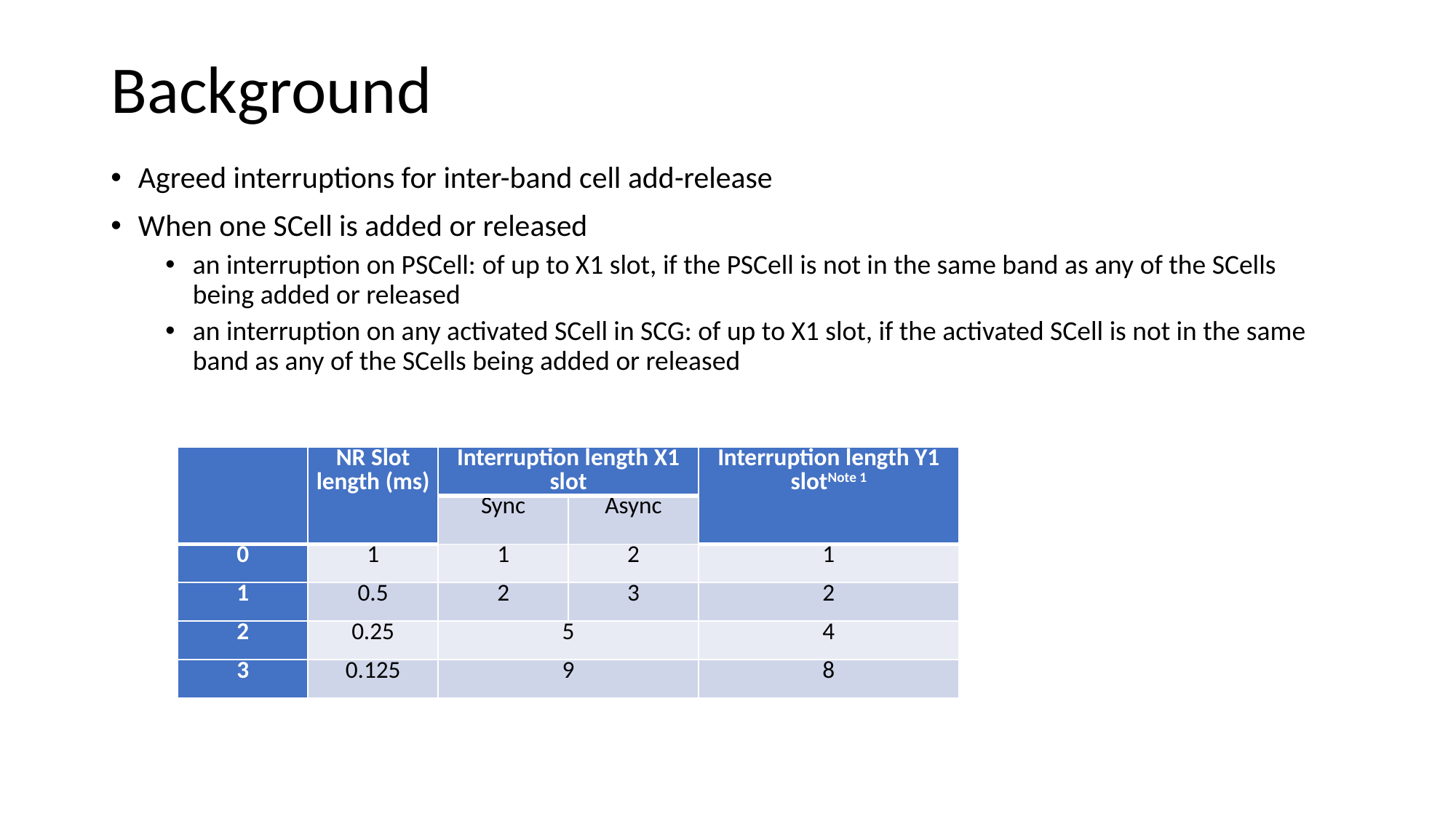

# Background
Agreed interruptions for inter-band cell add-release
When one SCell is added or released
an interruption on PSCell: of up to X1 slot, if the PSCell is not in the same band as any of the SCells being added or released
an interruption on any activated SCell in SCG: of up to X1 slot, if the activated SCell is not in the same band as any of the SCells being added or released

|  | NR Slot length (ms) | Interruption length X1 slot |  | Interruption length Y1 slotNote 1 |
| --- | --- | --- | --- | --- |
|  |  | Sync | Async |  |
| 0 | 1 | 1 | 2 | 1 |
| 1 | 0.5 | 2 | 3 | 2 |
| 2 | 0.25 | 5 |  | 4 |
| 3 | 0.125 | 9 |  | 8 |